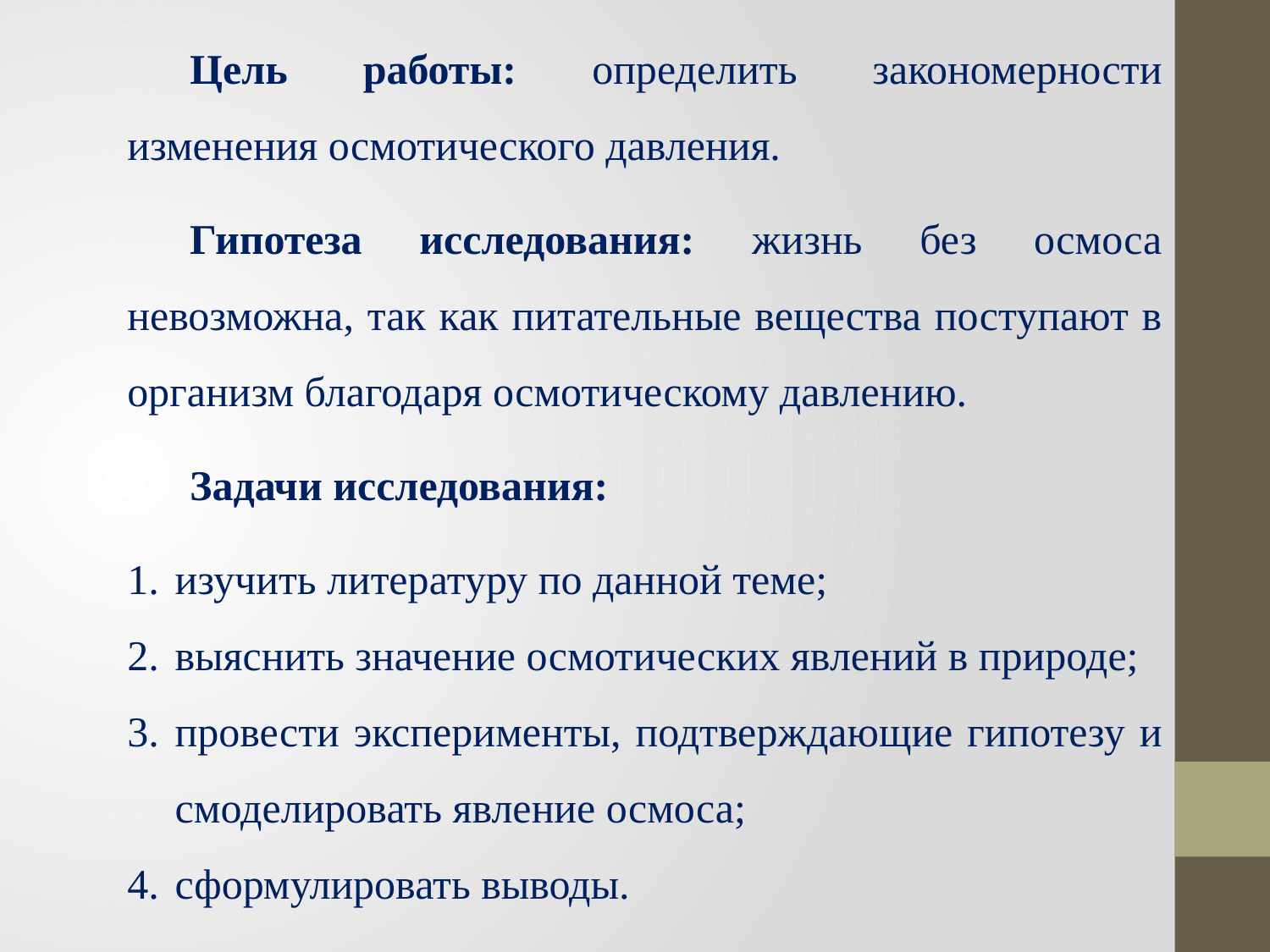

Цель работы: определить закономерности изменения осмотического давления.
Гипотеза исследования: жизнь без осмоса невозможна, так как питательные вещества поступают в организм благодаря осмотическому давлению.
Задачи исследования:
изучить литературу по данной теме;
выяснить значение осмотических явлений в природе;
провести эксперименты, подтверждающие гипотезу и смоделировать явление осмоса;
сформулировать выводы.